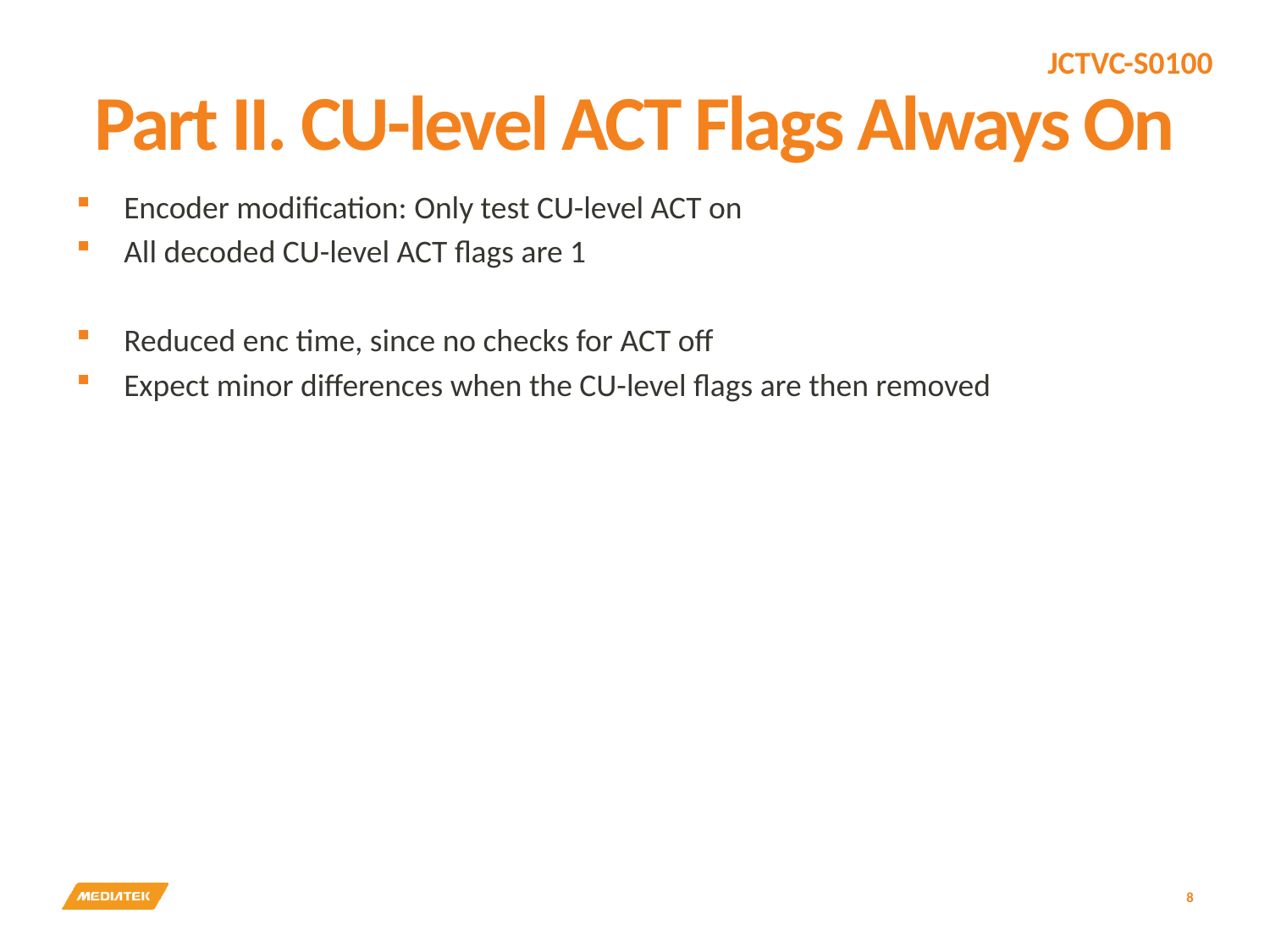

# Part II. CU-level ACT Flags Always On
Encoder modification: Only test CU-level ACT on
All decoded CU-level ACT flags are 1

Reduced enc time, since no checks for ACT off
Expect minor differences when the CU-level flags are then removed

8